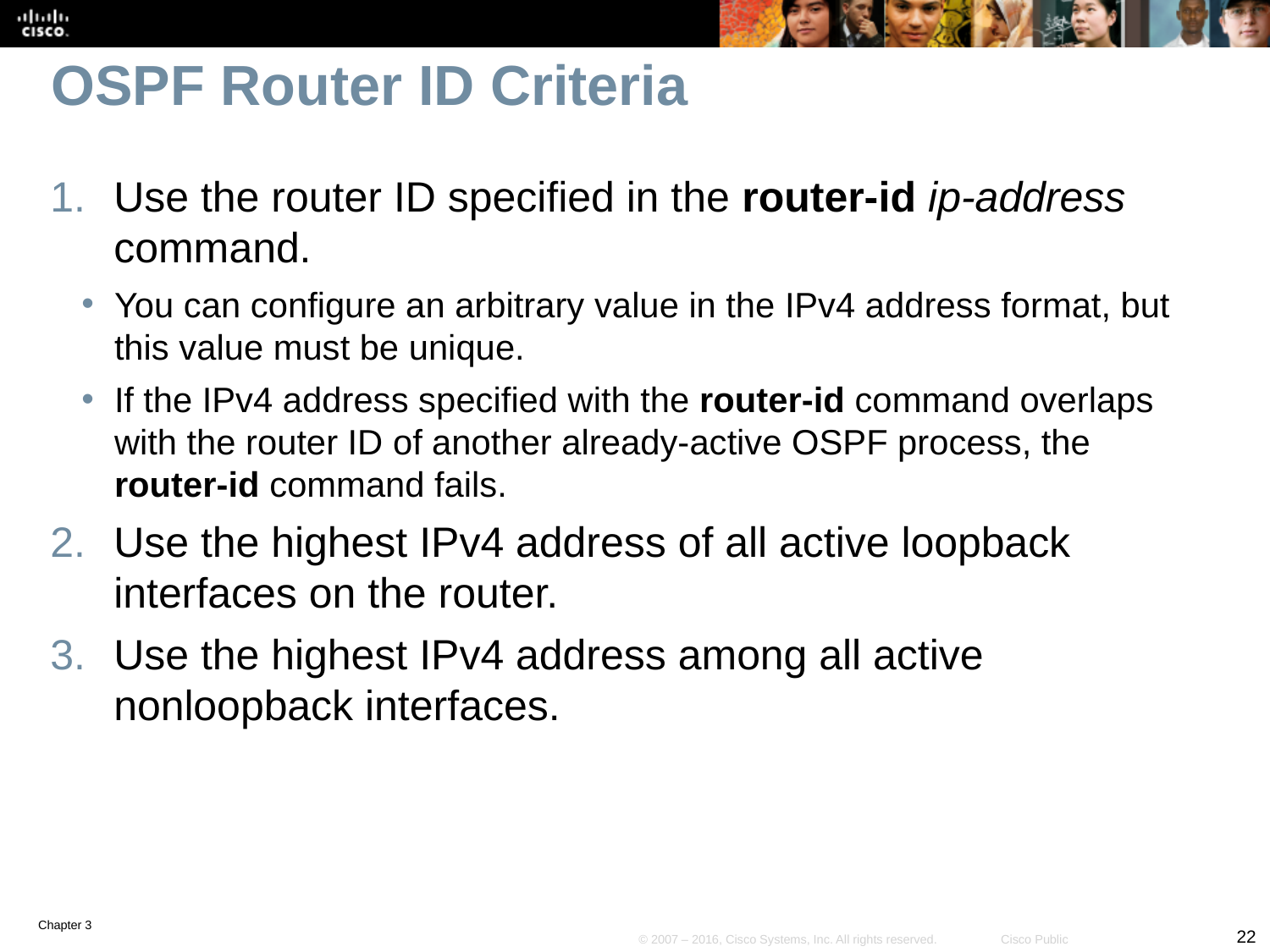

# OSPF Router ID Criteria
Use the router ID specified in the router-id ip-address command.
You can configure an arbitrary value in the IPv4 address format, but this value must be unique.
If the IPv4 address specified with the router-id command overlaps with the router ID of another already-active OSPF process, the router-id command fails.
Use the highest IPv4 address of all active loopback interfaces on the router.
Use the highest IPv4 address among all active nonloopback interfaces.